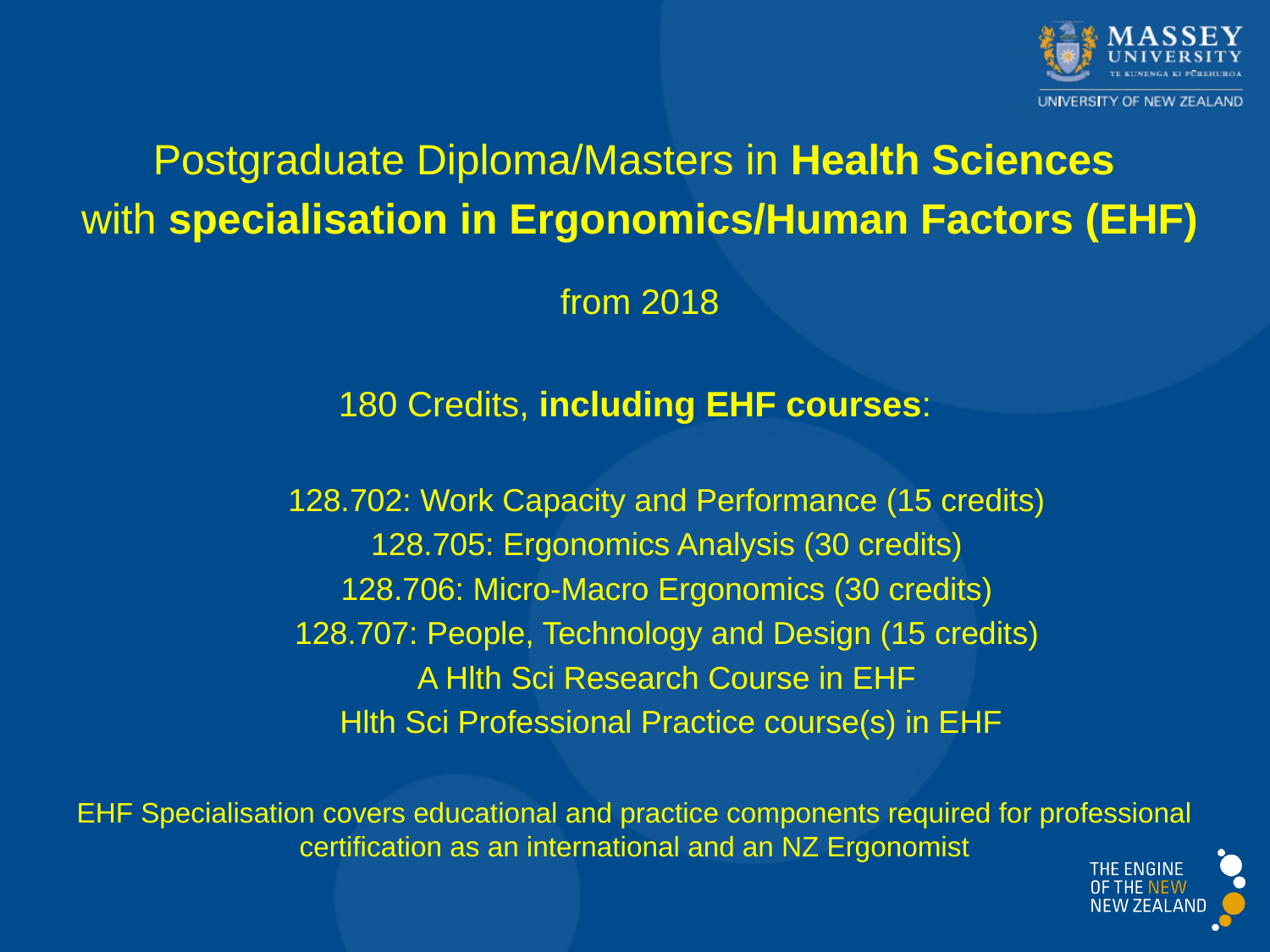

Postgraduate Diploma/Masters in Health Sciences
with specialisation in Ergonomics/Human Factors (EHF)

from 2018

180 Credits, including EHF courses:

128.702: Work Capacity and Performance (15 credits)
128.705: Ergonomics Analysis (30 credits)
128.706: Micro-Macro Ergonomics (30 credits)
128.707: People, Technology and Design (15 credits)
A Hlth Sci Research Course in EHF
 Hlth Sci Professional Practice course(s) in EHF

EHF Specialisation covers educational and practice components required for professional certification as an international and an NZ Ergonomist